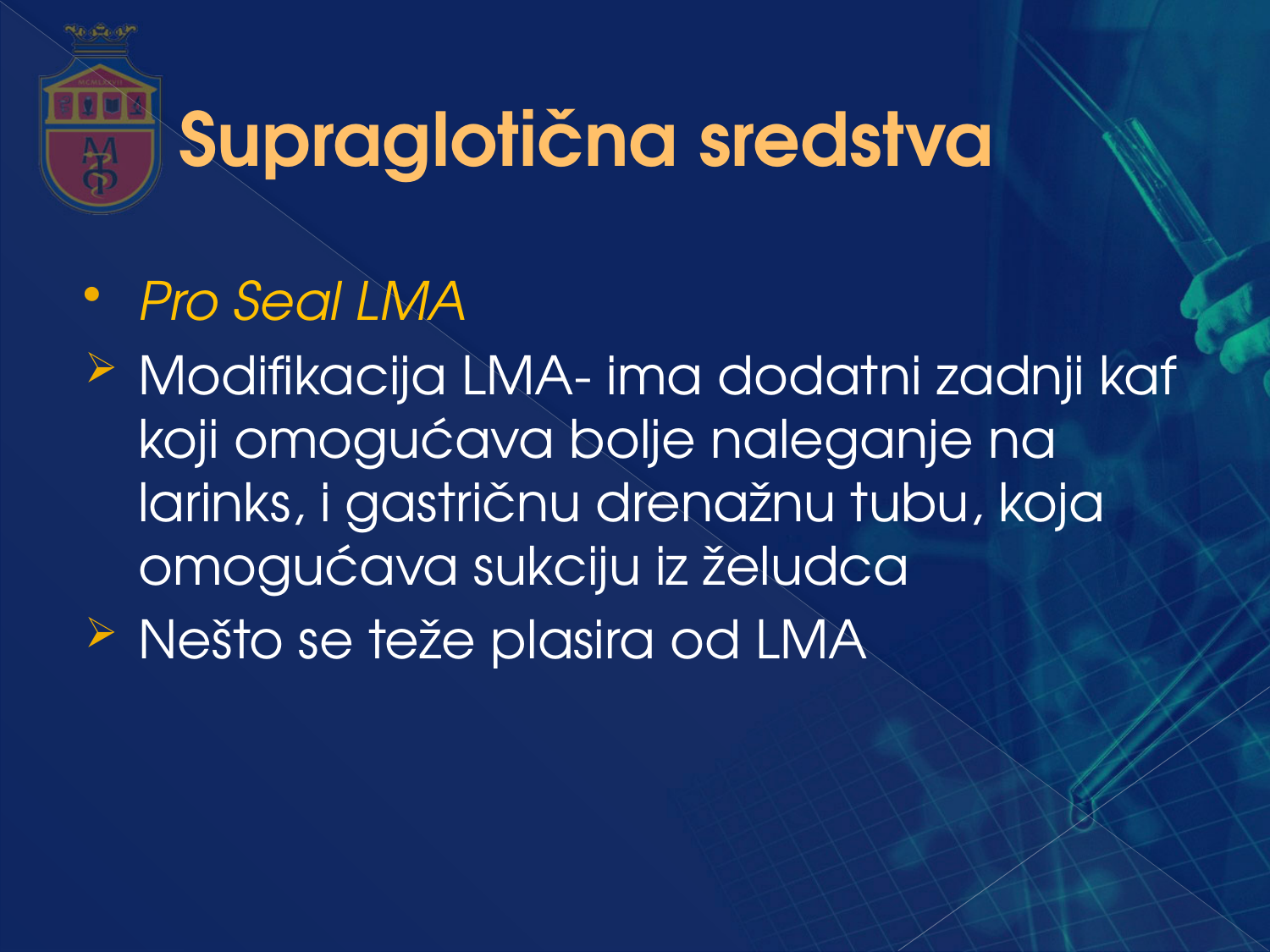

# Supraglotična sredstva
Pro Seal LMA
Modifikacija LMA- ima dodatni zadnji kaf koji omogućava bolje naleganje na larinks, i gastričnu drenažnu tubu, koja omogućava sukciju iz želudca
Nešto se teže plasira od LMA